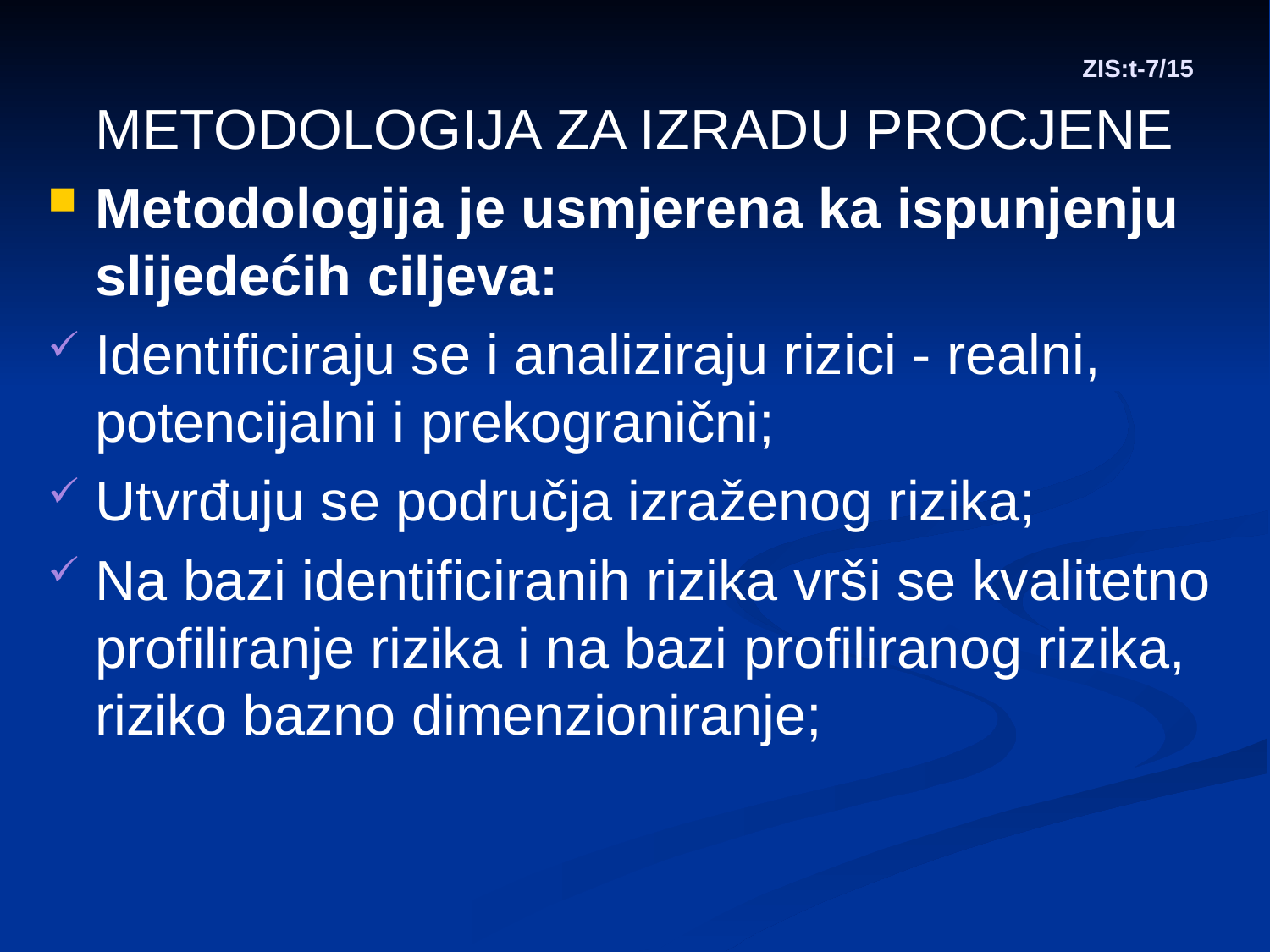

# ZIS:t-7/15
METODOLOGIJA ZA IZRADU PROCJENE
Metodologija je usmjerena ka ispunjenju slijedećih ciljeva:
Identificiraju se i analiziraju rizici - realni, potencijalni i prekogranični;
Utvrđuju se područja izraženog rizika;
Na bazi identificiranih rizika vrši se kvalitetno profiliranje rizika i na bazi profiliranog rizika, riziko bazno dimenzioniranje;